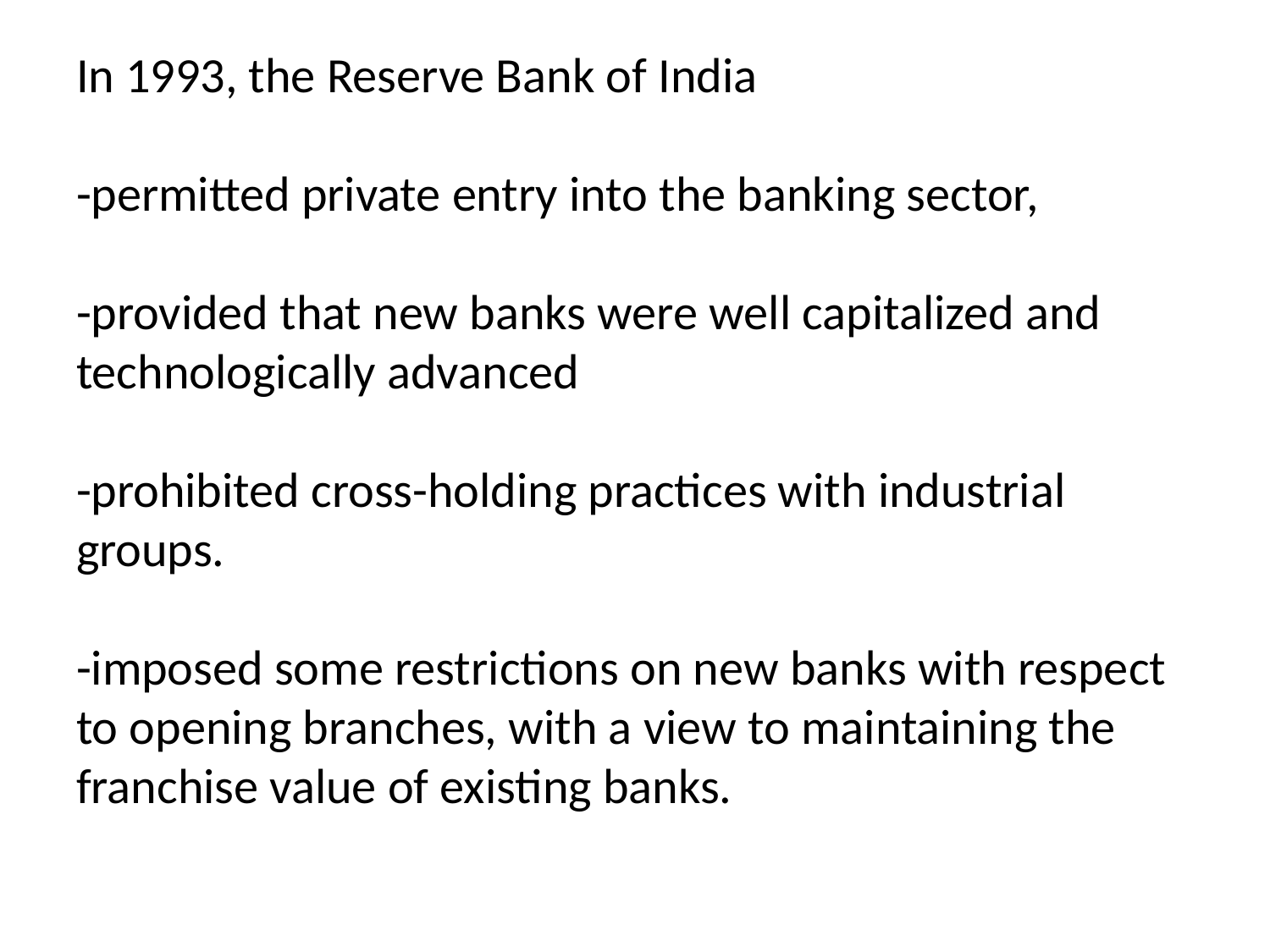

# In 1993, the Reserve Bank of India -permitted private entry into the banking sector, -provided that new banks were well capitalized and technologically advanced -prohibited cross-holding practices with industrial groups. -imposed some restrictions on new banks with respect to opening branches, with a view to maintaining the franchise value of existing banks.